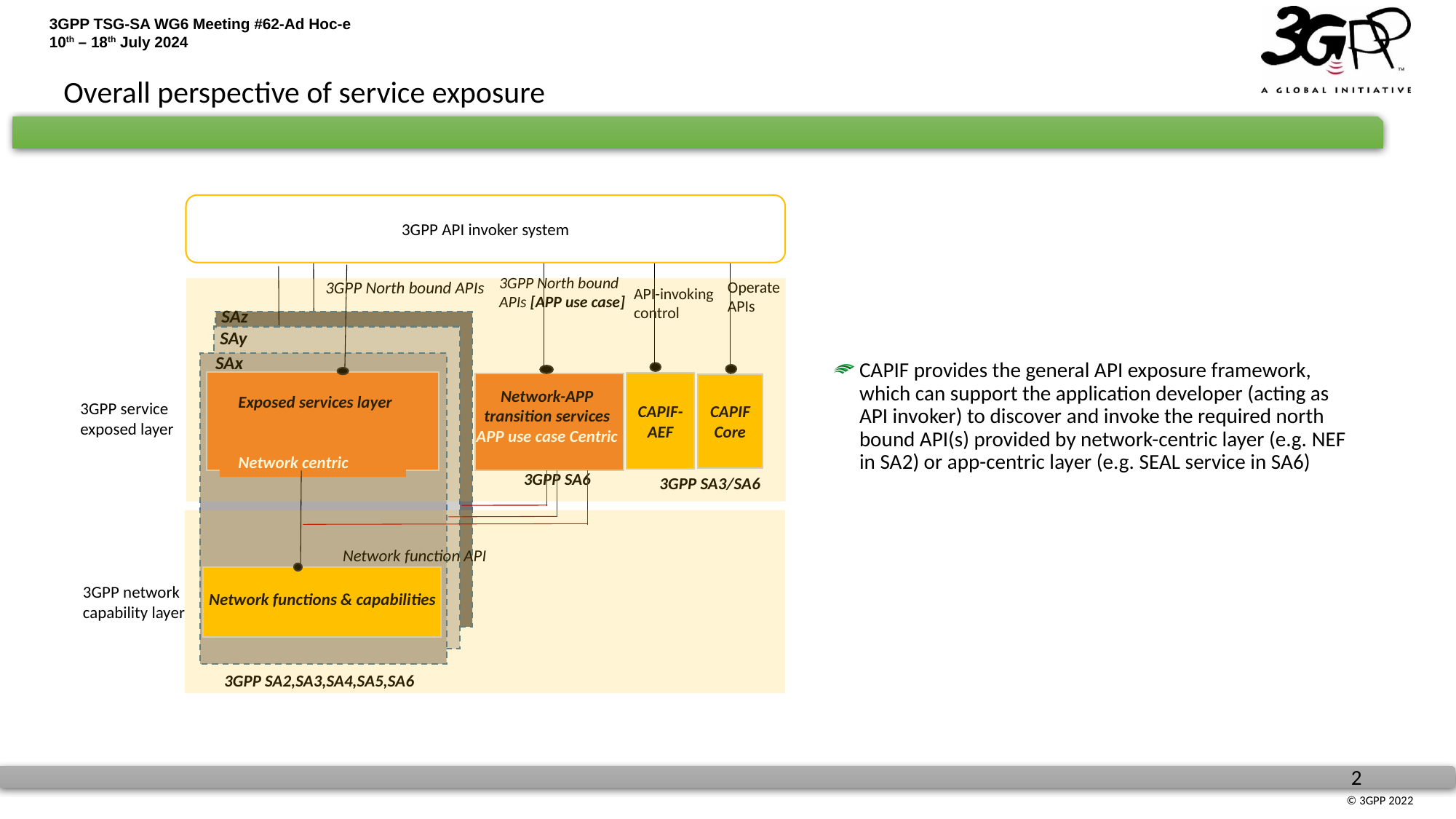

# Overall perspective of service exposure
3GPP API invoker system

Exposed services towards APP
Network function API

Network functions & capabilities
3GPP North bound APIs [APP use case]
Operate APIs
3GPP North bound APIs

API-invoking control

SAz
SAy

SAx

CAPIF provides the general API exposure framework, which can support the application developer (acting as API invoker) to discover and invoke the required north bound API(s) provided by network-centric layer (e.g. NEF in SA2) or app-centric layer (e.g. SEAL service in SA6)

CAPIF-AEF

CAPIF Core
Network-APP transition services
APP use case Centric

  Exposed services layer

  Network centric
Exposed services towards APP
3GPP service exposed layer
3GPP SA6
3GPP SA3/SA6
Network function API

Network functions & capabilities
Network function API

3GPP network capability layer
Network functions & capabilities
3GPP SA2,SA3,SA4,SA5,SA6